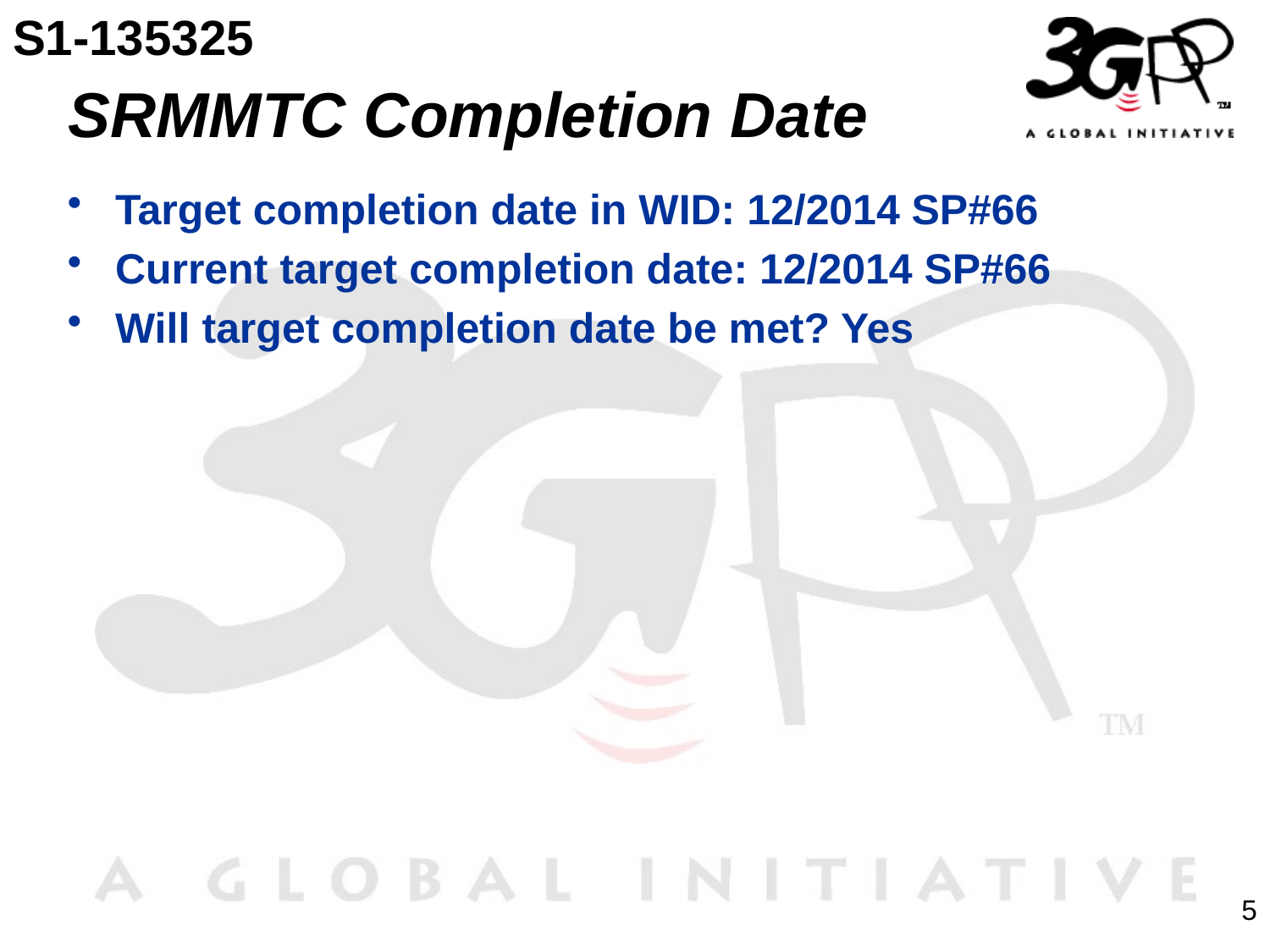

S1-135325
# SRMMTC Completion Date
Target completion date in WID: 12/2014 SP#66
Current target completion date: 12/2014 SP#66
Will target completion date be met? Yes
5